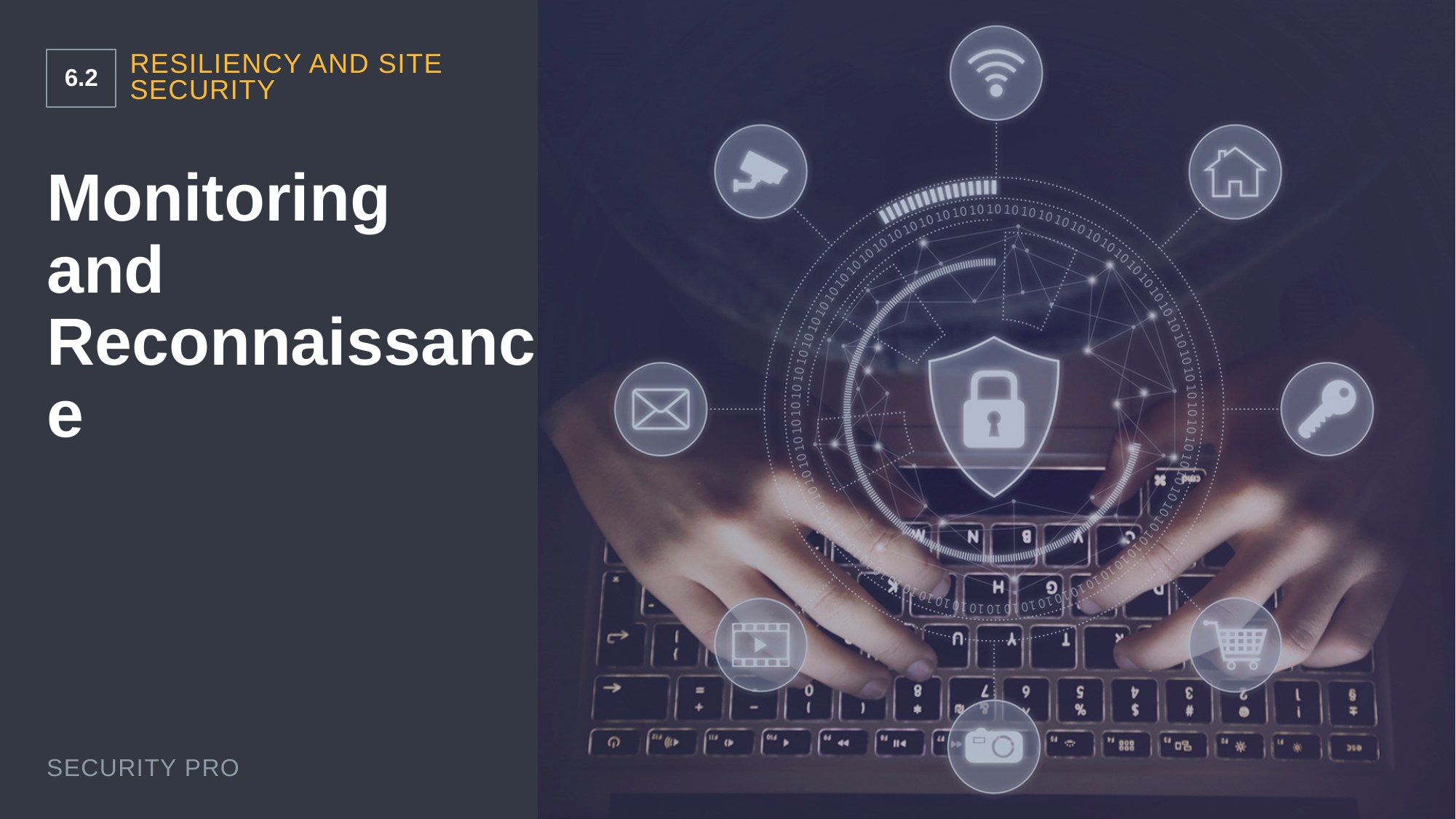

6.2
Resiliency and Site Security
# Monitoring and Reconnaissance
Security Pro